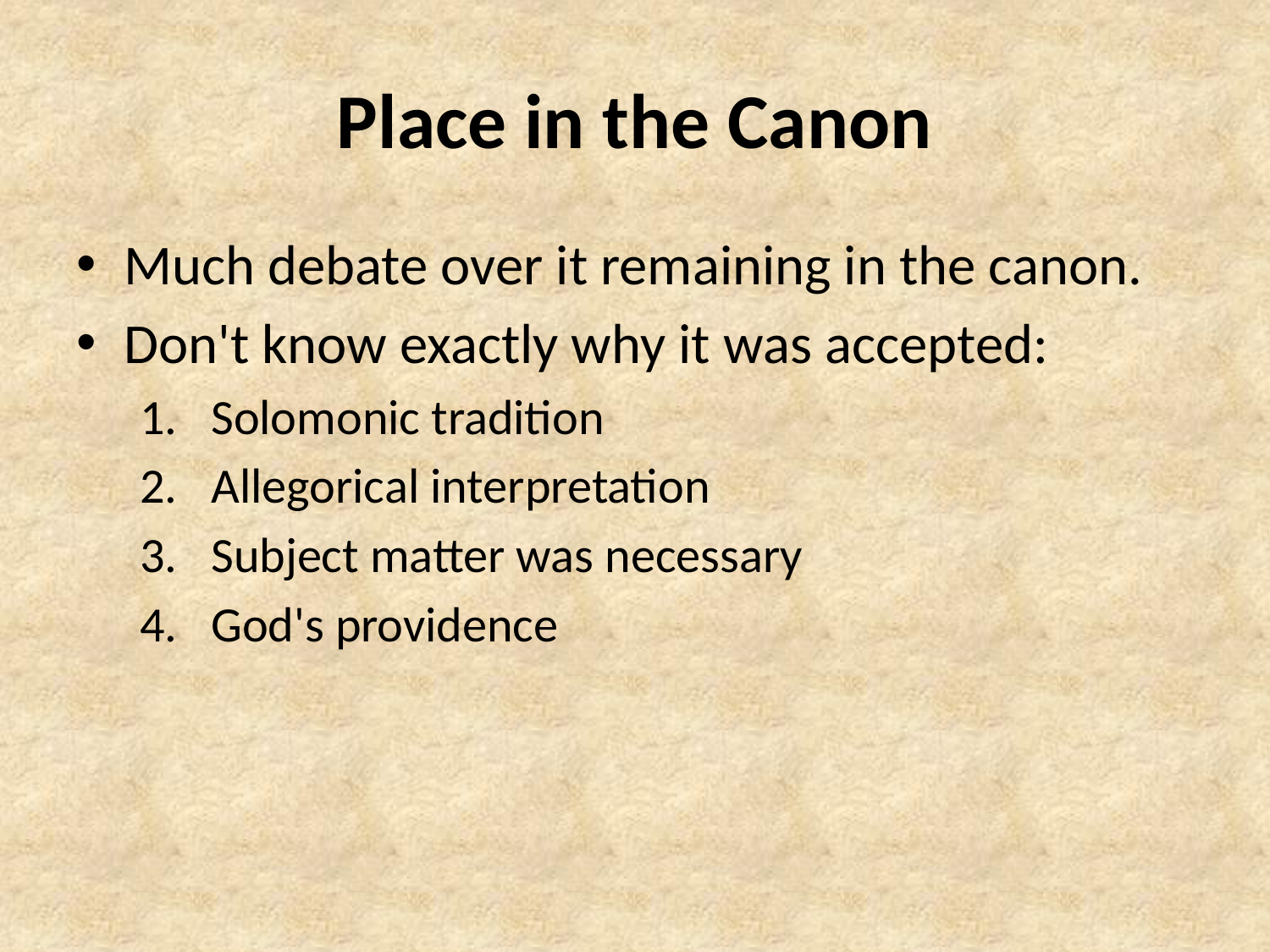

# Place in the Canon
Much debate over it remaining in the canon.
Don't know exactly why it was accepted:
Solomonic tradition
Allegorical interpretation
Subject matter was necessary
God's providence